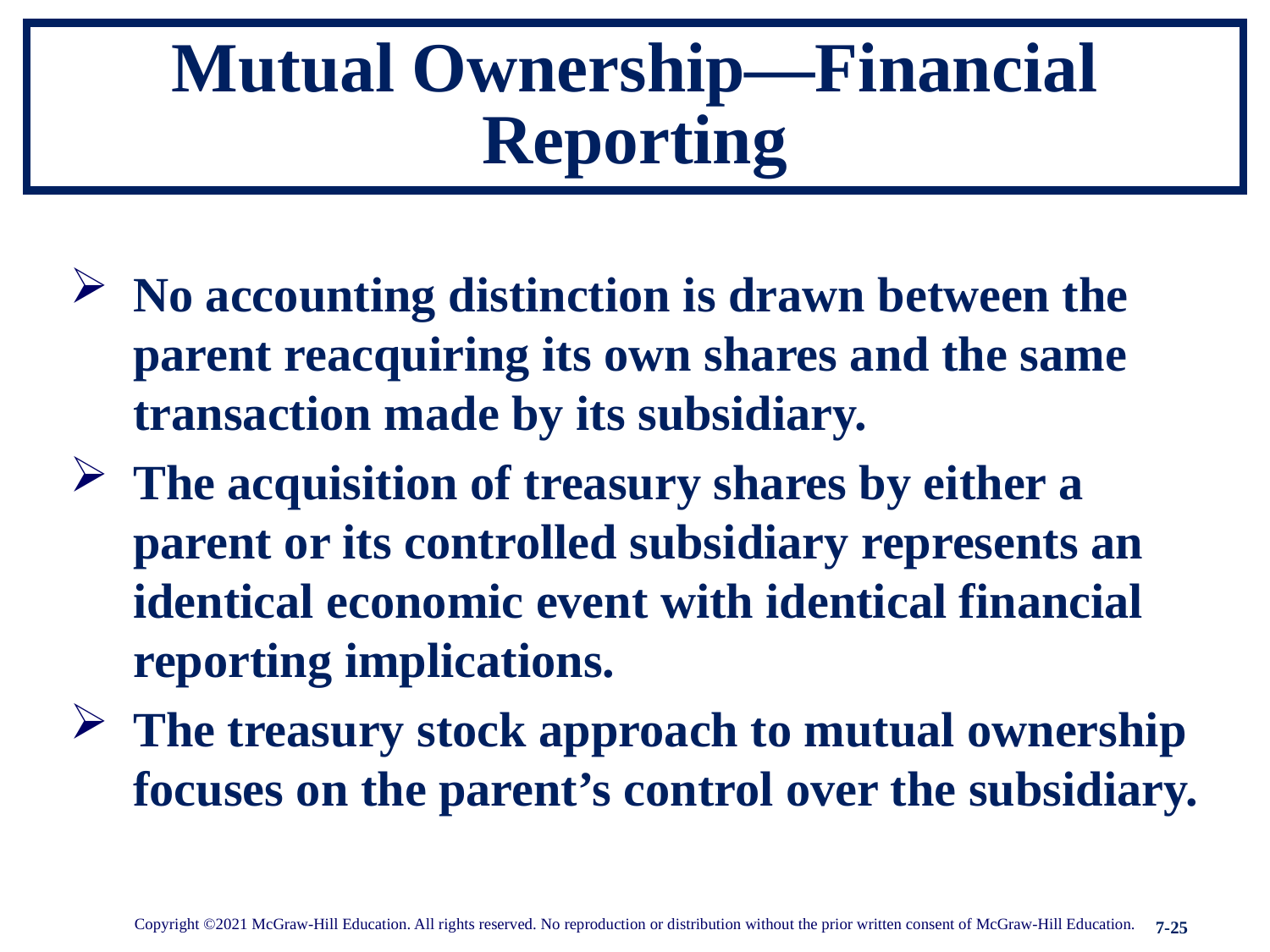

# Mutual Ownership—Financial Reporting
No accounting distinction is drawn between the parent reacquiring its own shares and the same transaction made by its subsidiary.
The acquisition of treasury shares by either a parent or its controlled subsidiary represents an identical economic event with identical financial reporting implications.
The treasury stock approach to mutual ownership focuses on the parent’s control over the subsidiary.
Copyright ©2021 McGraw-Hill Education. All rights reserved. No reproduction or distribution without the prior written consent of McGraw-Hill Education.
7-25